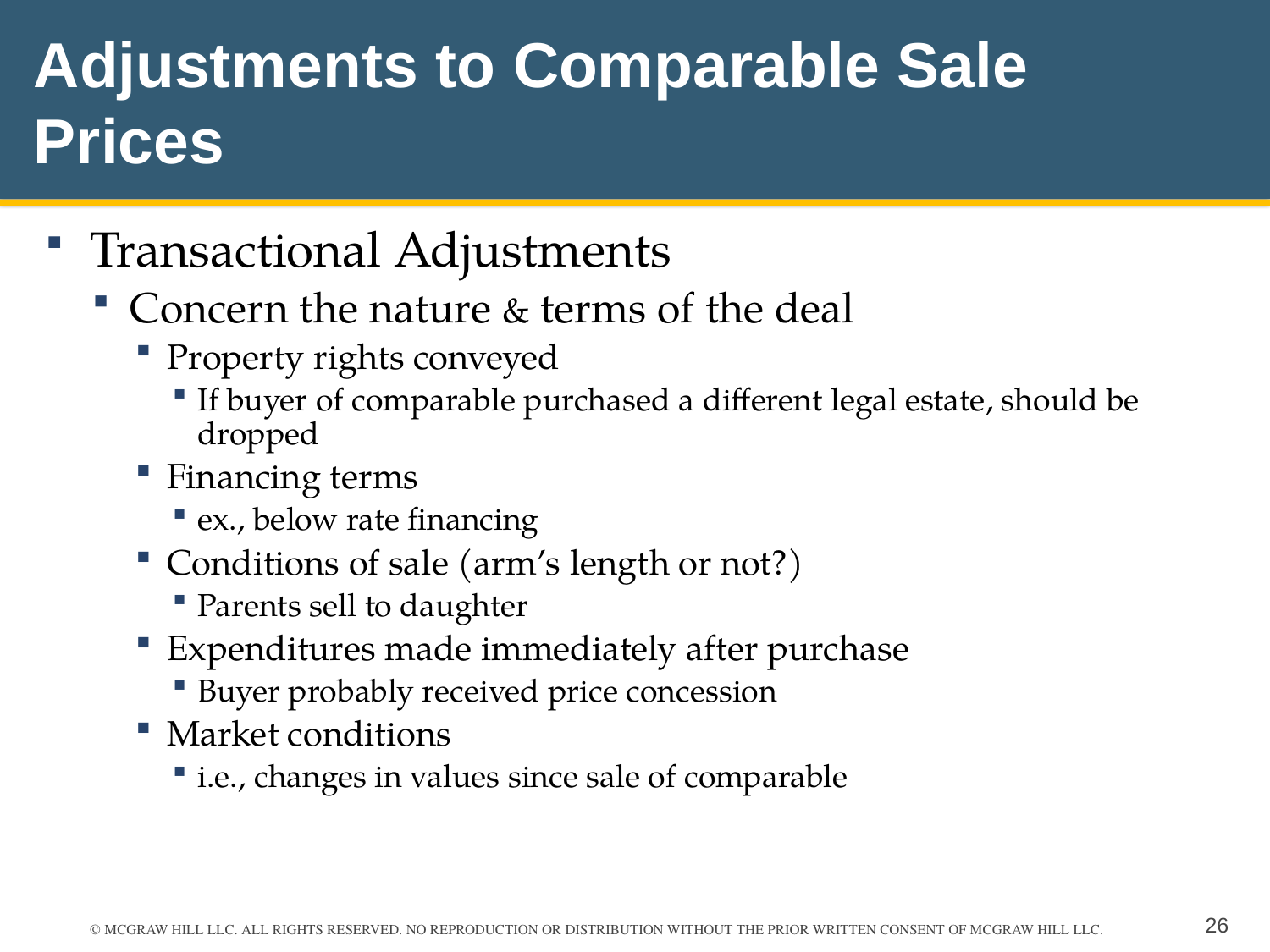

# Adjustments to Comparable Sale Prices
Transactional Adjustments
Concern the nature & terms of the deal
Property rights conveyed
If buyer of comparable purchased a different legal estate, should be dropped
Financing terms
ex., below rate financing
Conditions of sale (arm’s length or not?)
Parents sell to daughter
Expenditures made immediately after purchase
Buyer probably received price concession
Market conditions
i.e., changes in values since sale of comparable

© MCGRAW HILL LLC. ALL RIGHTS RESERVED. NO REPRODUCTION OR DISTRIBUTION WITHOUT THE PRIOR WRITTEN CONSENT OF MCGRAW HILL LLC.
26